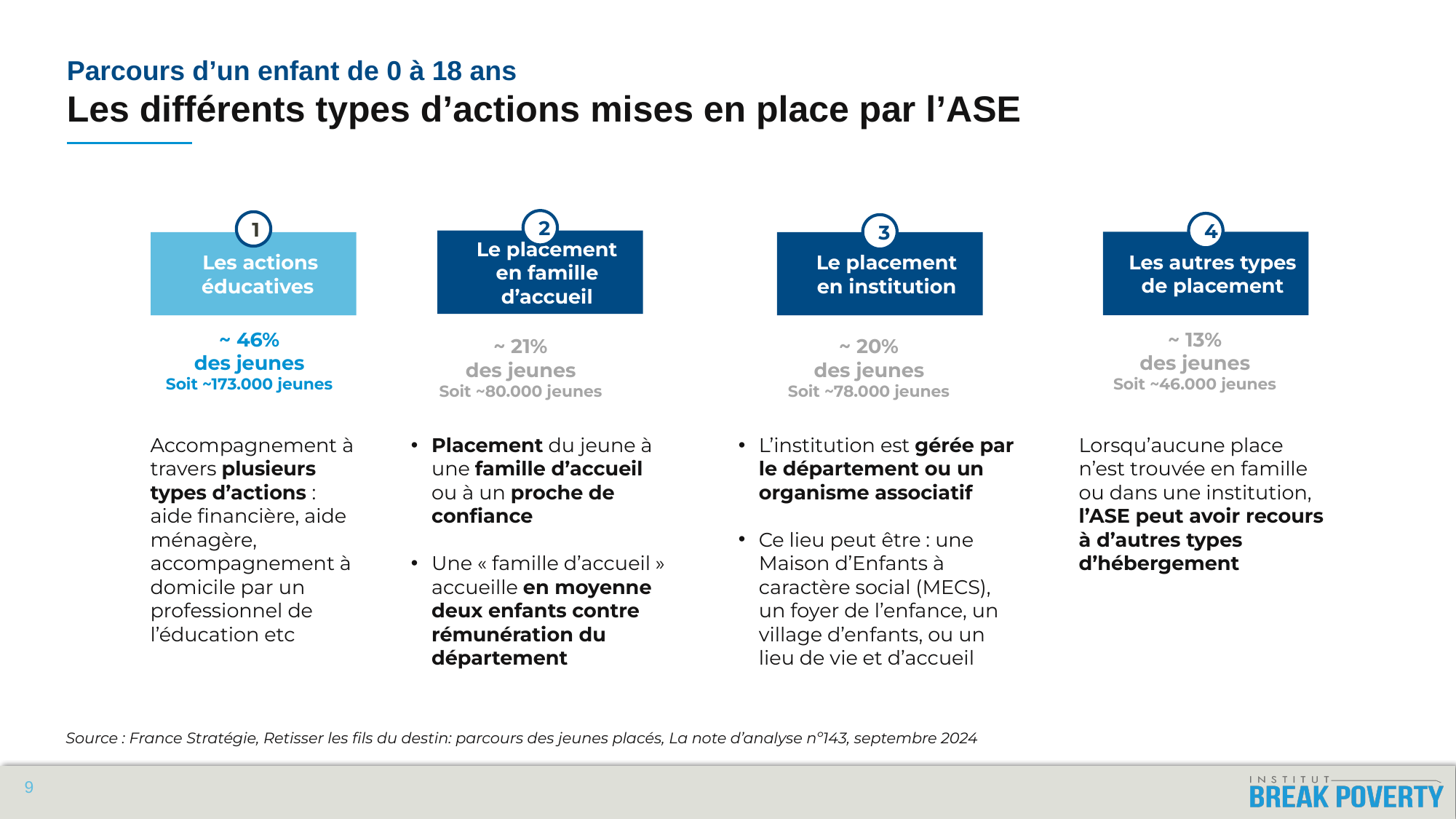

# Parcours d’un enfant de 0 à 18 ans Les différents types d’actions mises en place par l’ASE
2
1
4
3
Le placement en famille d’accueil
Les autres types de placement
Les actions éducatives
Le placement en institution
~ 46%
des jeunes
Soit ~173.000 jeunes
~ 13%
des jeunes
Soit ~46.000 jeunes
~ 21%
des jeunes
Soit ~80.000 jeunes
~ 20%
des jeunes
Soit ~78.000 jeunes
Accompagnement à travers plusieurs types d’actions : aide financière, aide ménagère, accompagnement à domicile par un professionnel de l’éducation etc
Placement du jeune à une famille d’accueil ou à un proche de confiance

Une « famille d’accueil » accueille en moyenne deux enfants contre rémunération du département

L’institution est gérée par le département ou un organisme associatif

Ce lieu peut être : une Maison d’Enfants à caractère social (MECS), un foyer de l’enfance, un village d’enfants, ou un lieu de vie et d’accueil

Lorsqu’aucune place n’est trouvée en famille ou dans une institution, l’ASE peut avoir recours à d’autres types d’hébergement
Source : France Stratégie, Retisser les fils du destin: parcours des jeunes placés, La note d’analyse nº143, septembre 2024
9